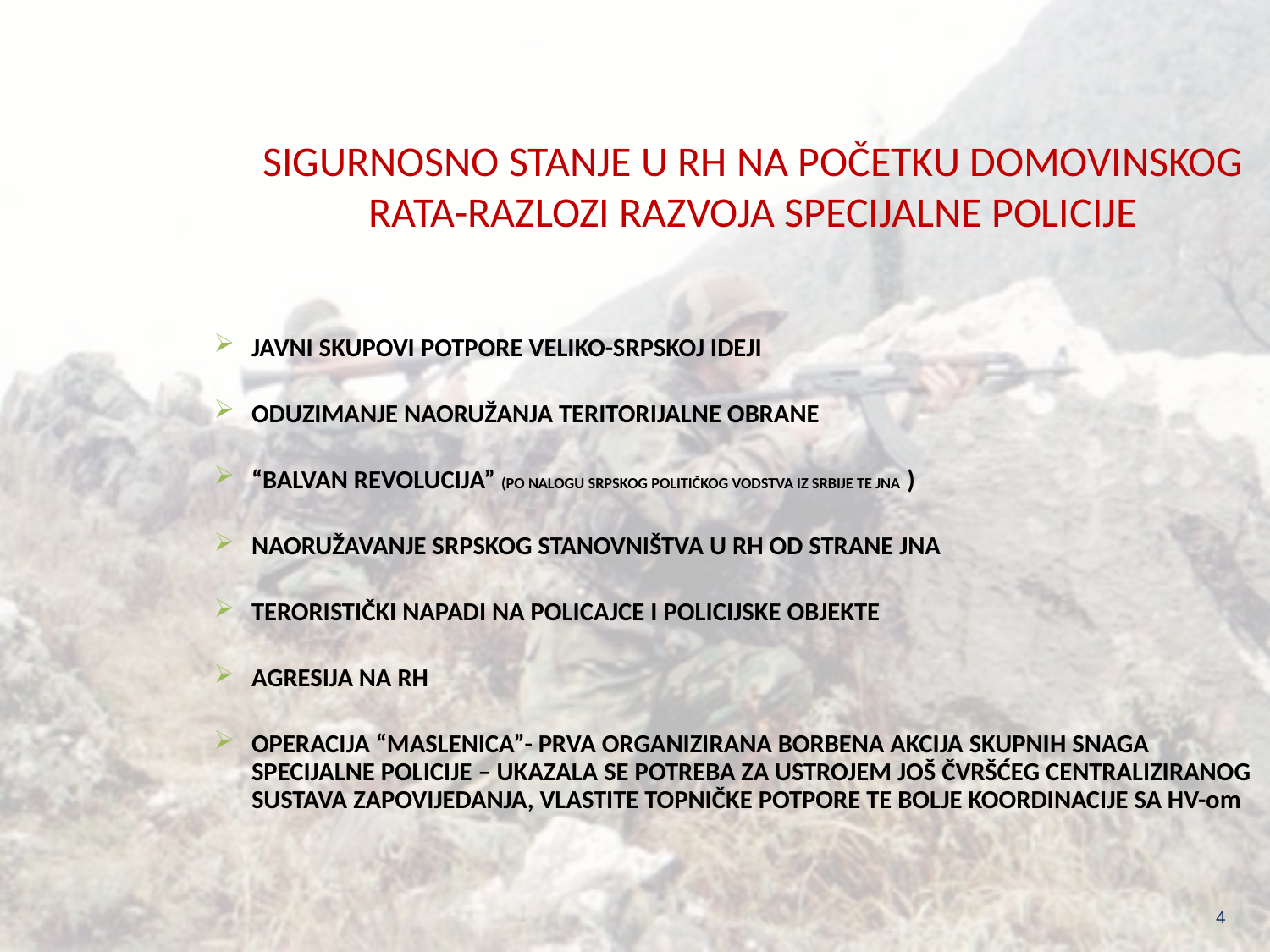

SIGURNOSNO STANJE U RH NA POČETKU DOMOVINSKOG RATA-RAZLOZI RAZVOJA SPECIJALNE POLICIJE
JAVNI SKUPOVI POTPORE VELIKO-SRPSKOJ IDEJI

ODUZIMANJE NAORUŽANJA TERITORIJALNE OBRANE

“BALVAN REVOLUCIJA” (PO NALOGU SRPSKOG POLITIČKOG VODSTVA IZ SRBIJE TE JNA )

NAORUŽAVANJE SRPSKOG STANOVNIŠTVA U RH OD STRANE JNA

TERORISTIČKI NAPADI NA POLICAJCE I POLICIJSKE OBJEKTE

AGRESIJA NA RH

OPERACIJA “MASLENICA”- PRVA ORGANIZIRANA BORBENA AKCIJA SKUPNIH SNAGA SPECIJALNE POLICIJE – UKAZALA SE POTREBA ZA USTROJEM JOŠ ČVRŠĆEG CENTRALIZIRANOG SUSTAVA ZAPOVIJEDANJA, VLASTITE TOPNIČKE POTPORE TE BOLJE KOORDINACIJE SA HV-om

4